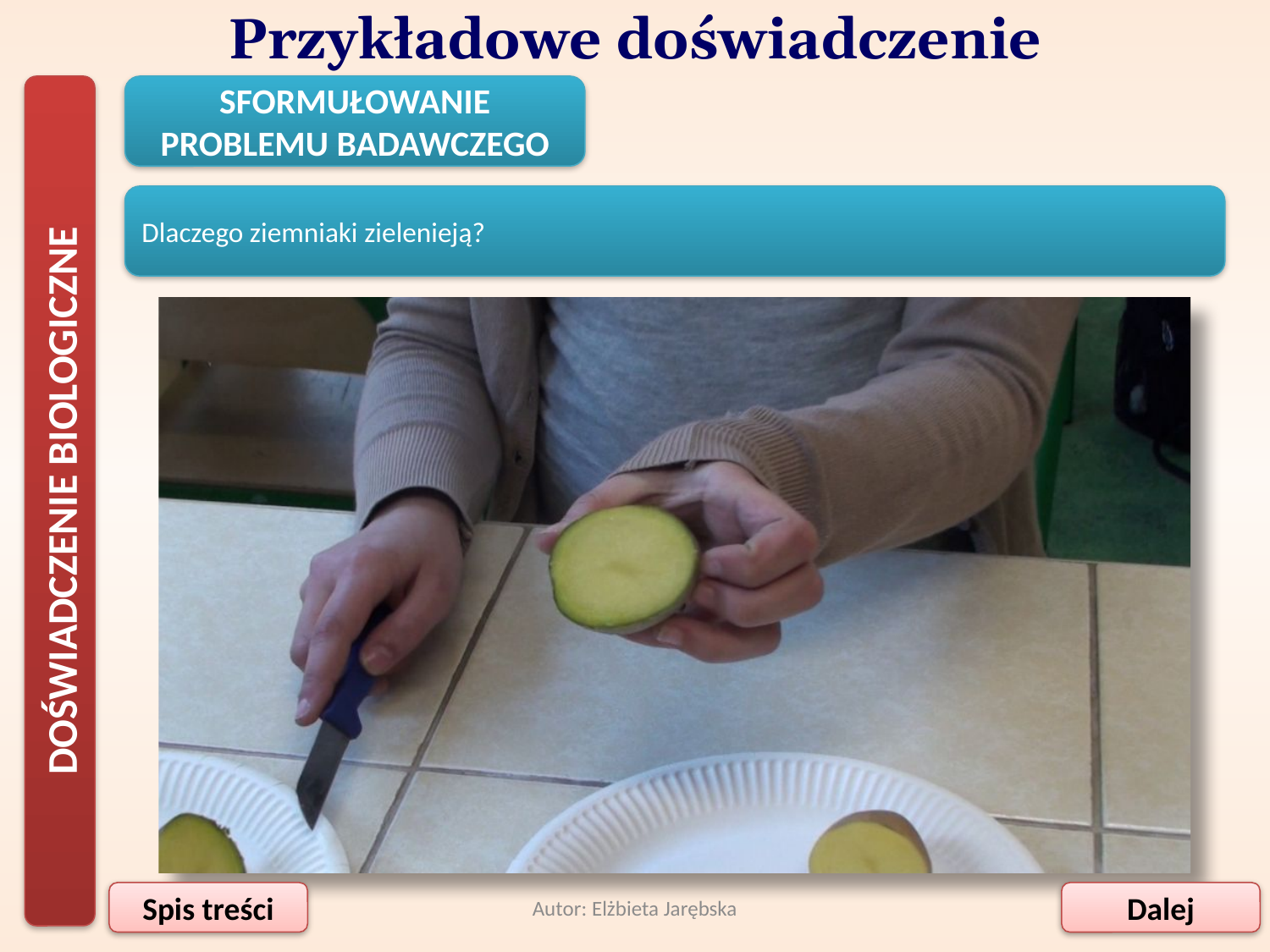

Przykładowe doświadczenie
DOŚWIADCZENIE BIOLOGICZNE
SFORMUŁOWANIE PROBLEMU BADAWCZEGO
Dlaczego ziemniaki zielenieją?

Autor: Elżbieta Jarębska
Spis treści
Dalej